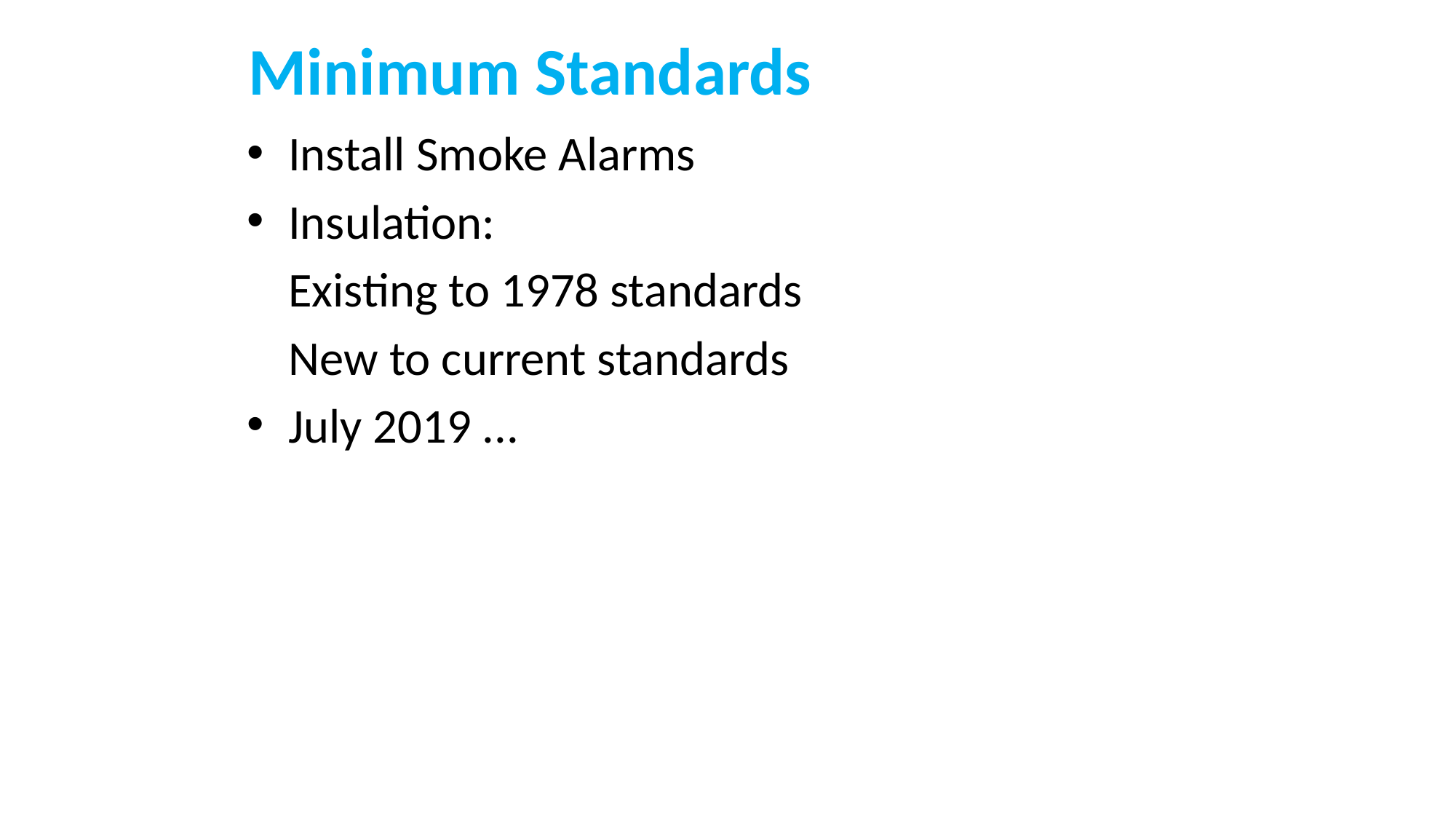

# Minimum Standards
Install Smoke Alarms
Insulation:
	Existing to 1978 standards
	New to current standards
July 2019 ...